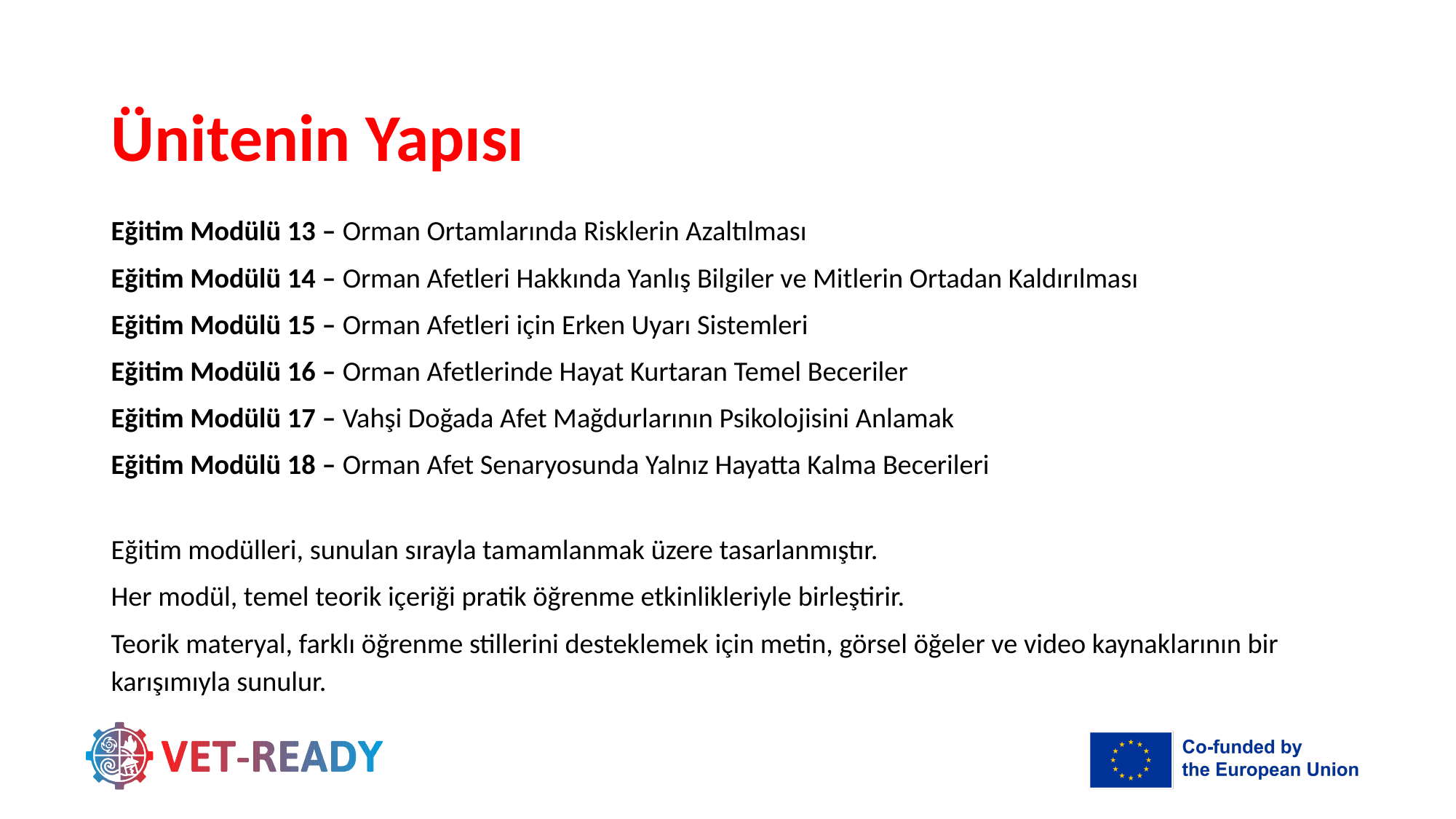

# Ünitenin Yapısı
Eğitim Modülü 13 – Orman Ortamlarında Risklerin Azaltılması
Eğitim Modülü 14 – Orman Afetleri Hakkında Yanlış Bilgiler ve Mitlerin Ortadan Kaldırılması
Eğitim Modülü 15 – Orman Afetleri için Erken Uyarı Sistemleri
Eğitim Modülü 16 – Orman Afetlerinde Hayat Kurtaran Temel Beceriler
Eğitim Modülü 17 – Vahşi Doğada Afet Mağdurlarının Psikolojisini Anlamak
Eğitim Modülü 18 – Orman Afet Senaryosunda Yalnız Hayatta Kalma Becerileri

Eğitim modülleri, sunulan sırayla tamamlanmak üzere tasarlanmıştır.
Her modül, temel teorik içeriği pratik öğrenme etkinlikleriyle birleştirir.
Teorik materyal, farklı öğrenme stillerini desteklemek için metin, görsel öğeler ve video kaynaklarının bir karışımıyla sunulur.